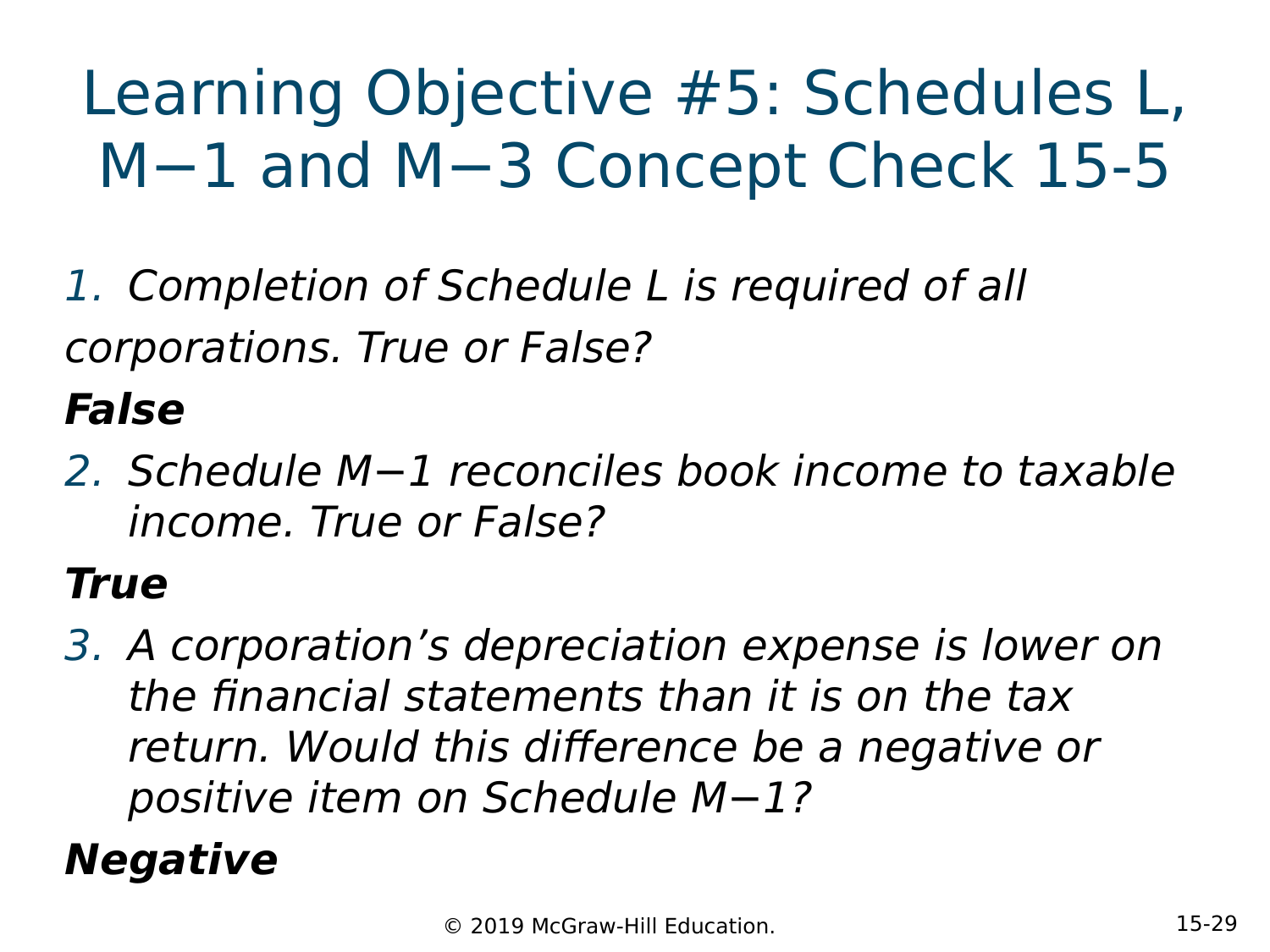

# Learning Objective #5: Schedules L, M−1 and M−3 Concept Check 15-5
Completion of Schedule L is required of all
corporations. True or False?
False
Schedule M−1 reconciles book income to taxable income. True or False?
True
A corporation’s depreciation expense is lower on the financial statements than it is on the tax return. Would this difference be a negative or positive item on Schedule M−1?
Negative